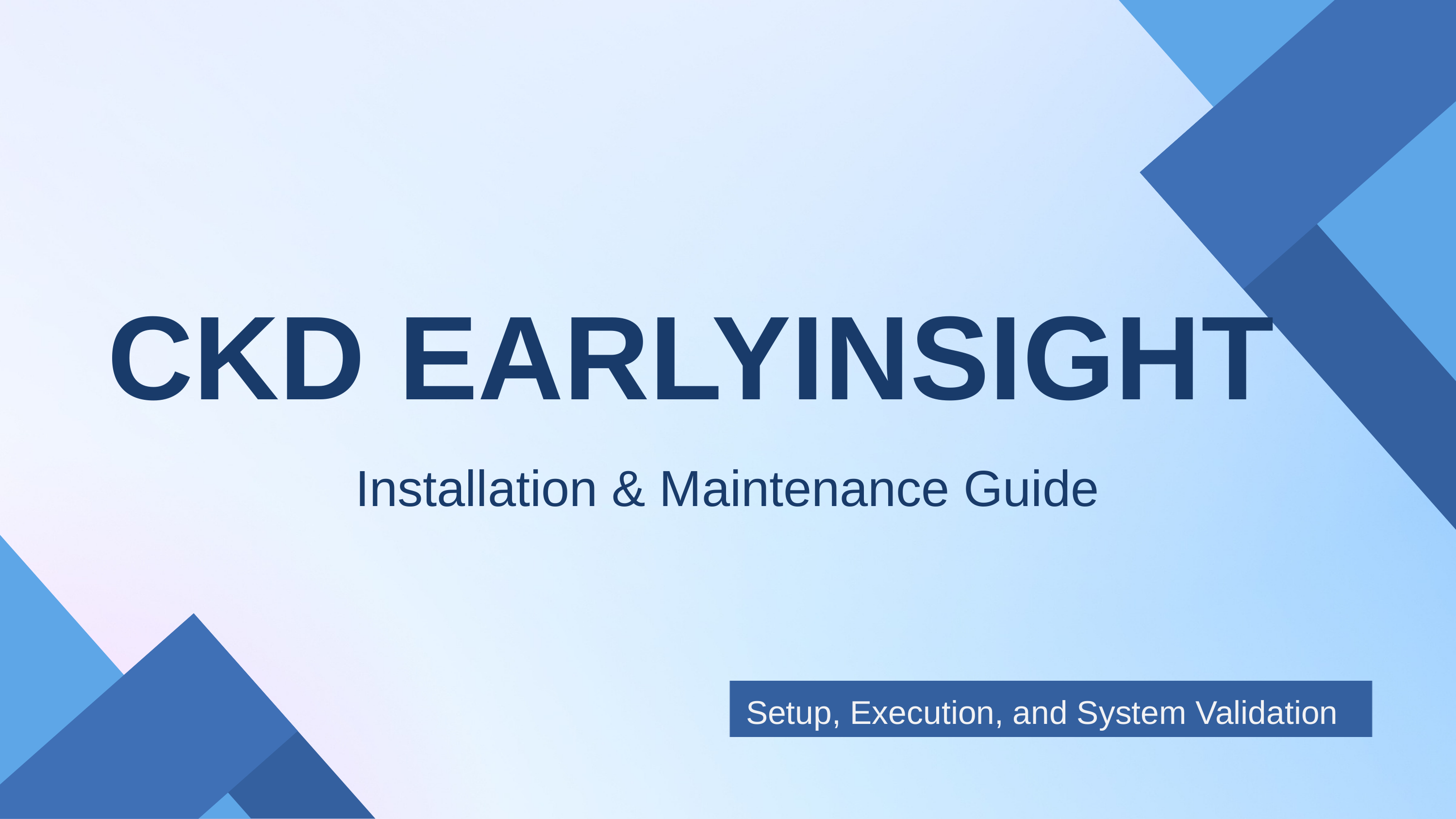

CKD EARLYINSIGHT

Installation & Maintenance Guide

Setup, Execution, and System Validation